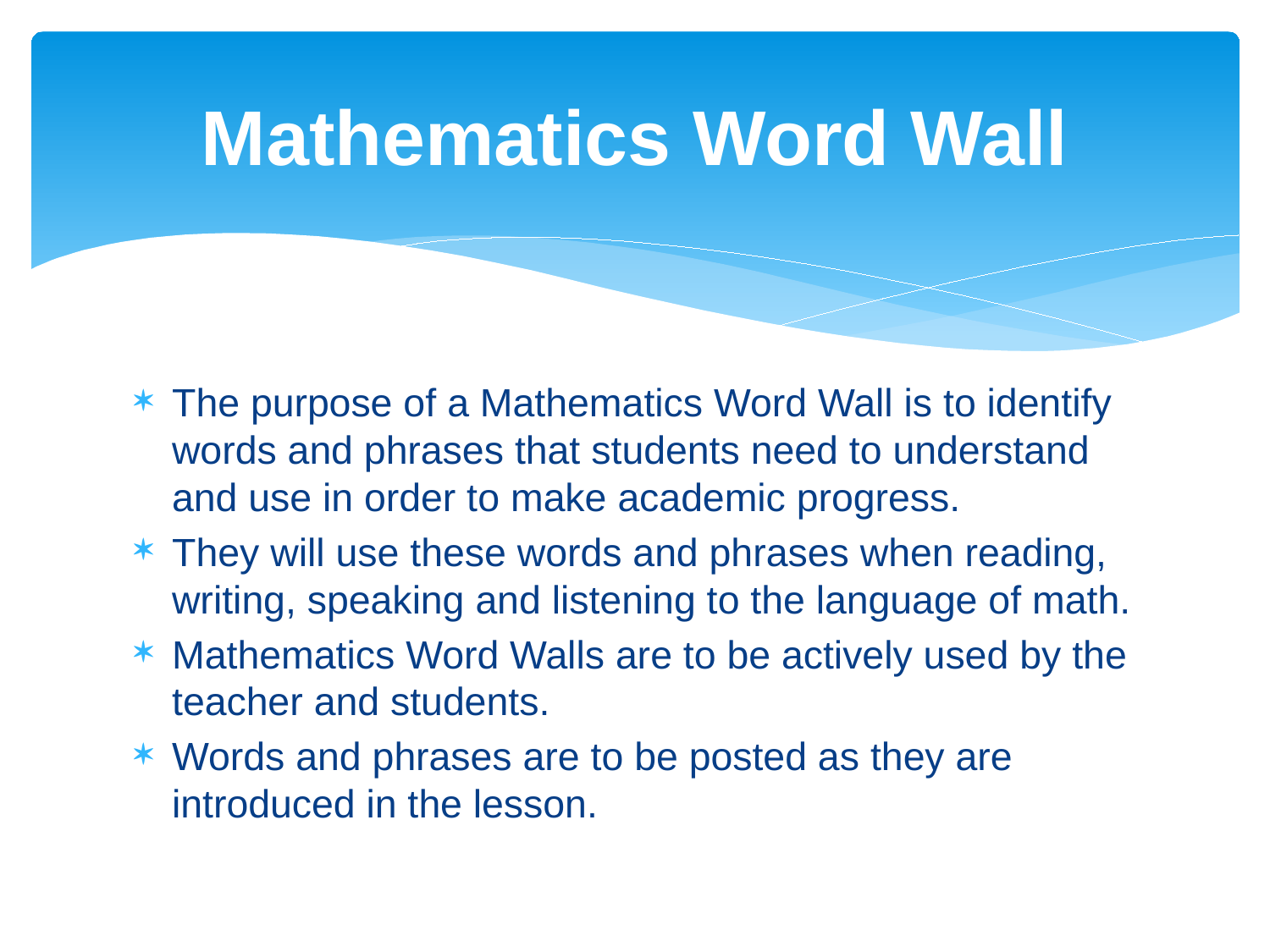

# Mathematics Word Wall
The purpose of a Mathematics Word Wall is to identify words and phrases that students need to understand and use in order to make academic progress.
They will use these words and phrases when reading, writing, speaking and listening to the language of math.
Mathematics Word Walls are to be actively used by the teacher and students.
Words and phrases are to be posted as they are introduced in the lesson.